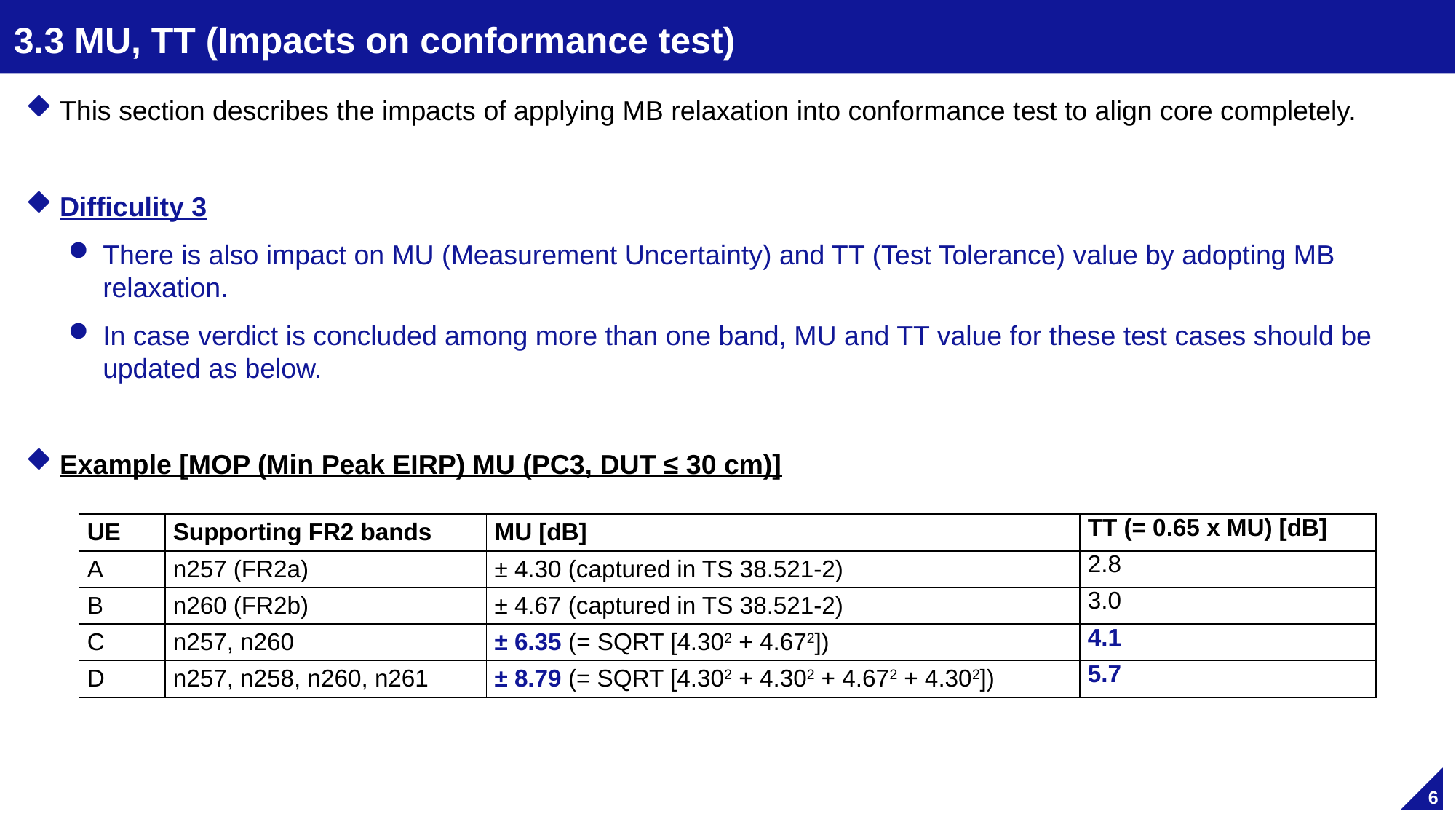

# 3.3 MU, TT (Impacts on conformance test)
This section describes the impacts of applying MB relaxation into conformance test to align core completely.

Difficulity 3
There is also impact on MU (Measurement Uncertainty) and TT (Test Tolerance) value by adopting MB relaxation.
In case verdict is concluded among more than one band, MU and TT value for these test cases should be updated as below.

Example [MOP (Min Peak EIRP) MU (PC3, DUT ≤ 30 cm)]
| UE | Supporting FR2 bands | MU [dB] | TT (= 0.65 x MU) [dB] |
| --- | --- | --- | --- |
| A | n257 (FR2a) | ± 4.30 (captured in TS 38.521-2) | 2.8 |
| B | n260 (FR2b) | ± 4.67 (captured in TS 38.521-2) | 3.0 |
| C | n257, n260 | ± 6.35 (= SQRT [4.302 + 4.672]) | 4.1 |
| D | n257, n258, n260, n261 | ± 8.79 (= SQRT [4.302 + 4.302 + 4.672 + 4.302]) | 5.7 |
6